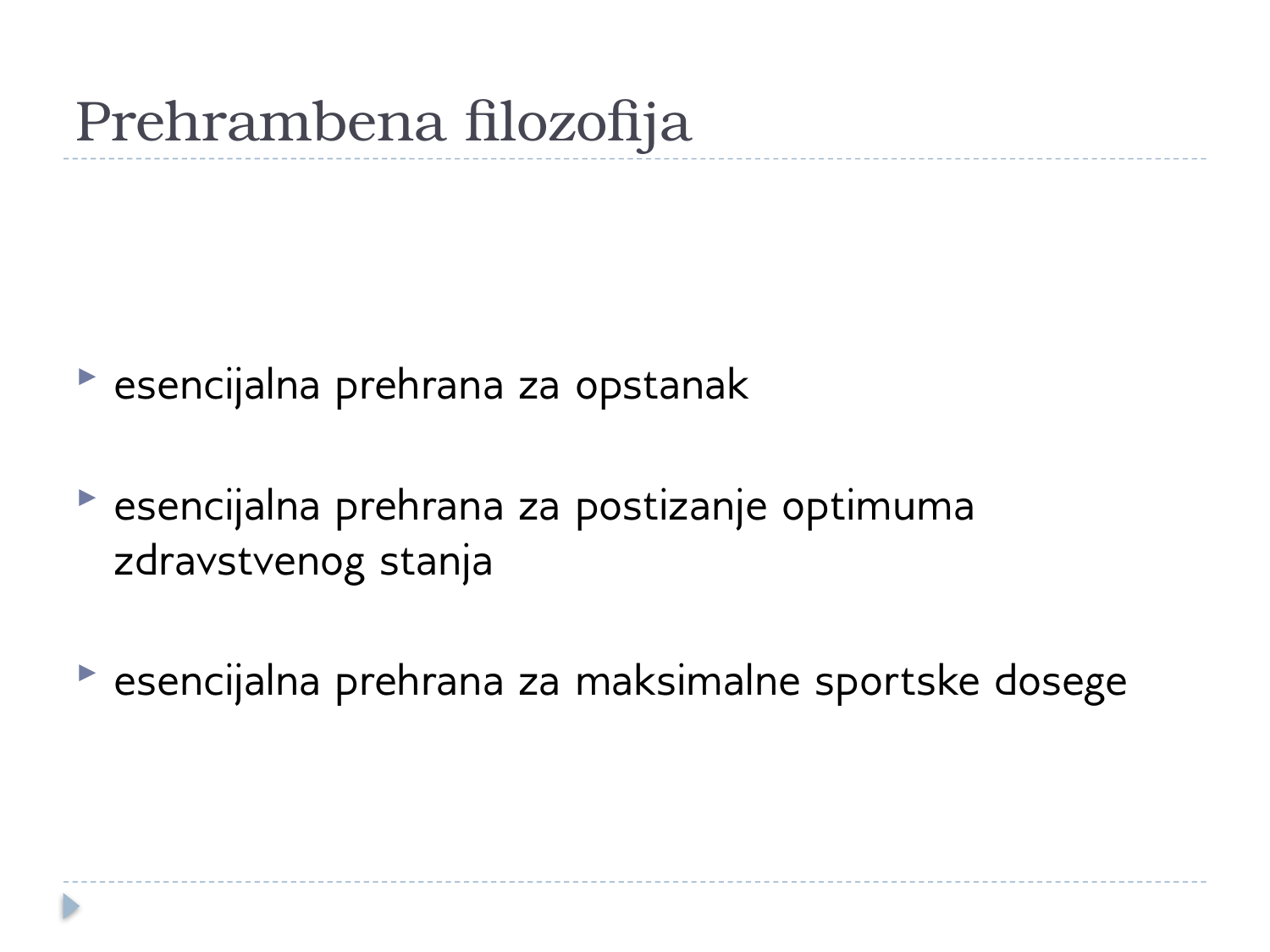

# Prehrambena filozofija
esencijalna prehrana za opstanak
esencijalna prehrana za postizanje optimuma zdravstvenog stanja
esencijalna prehrana za maksimalne sportske dosege